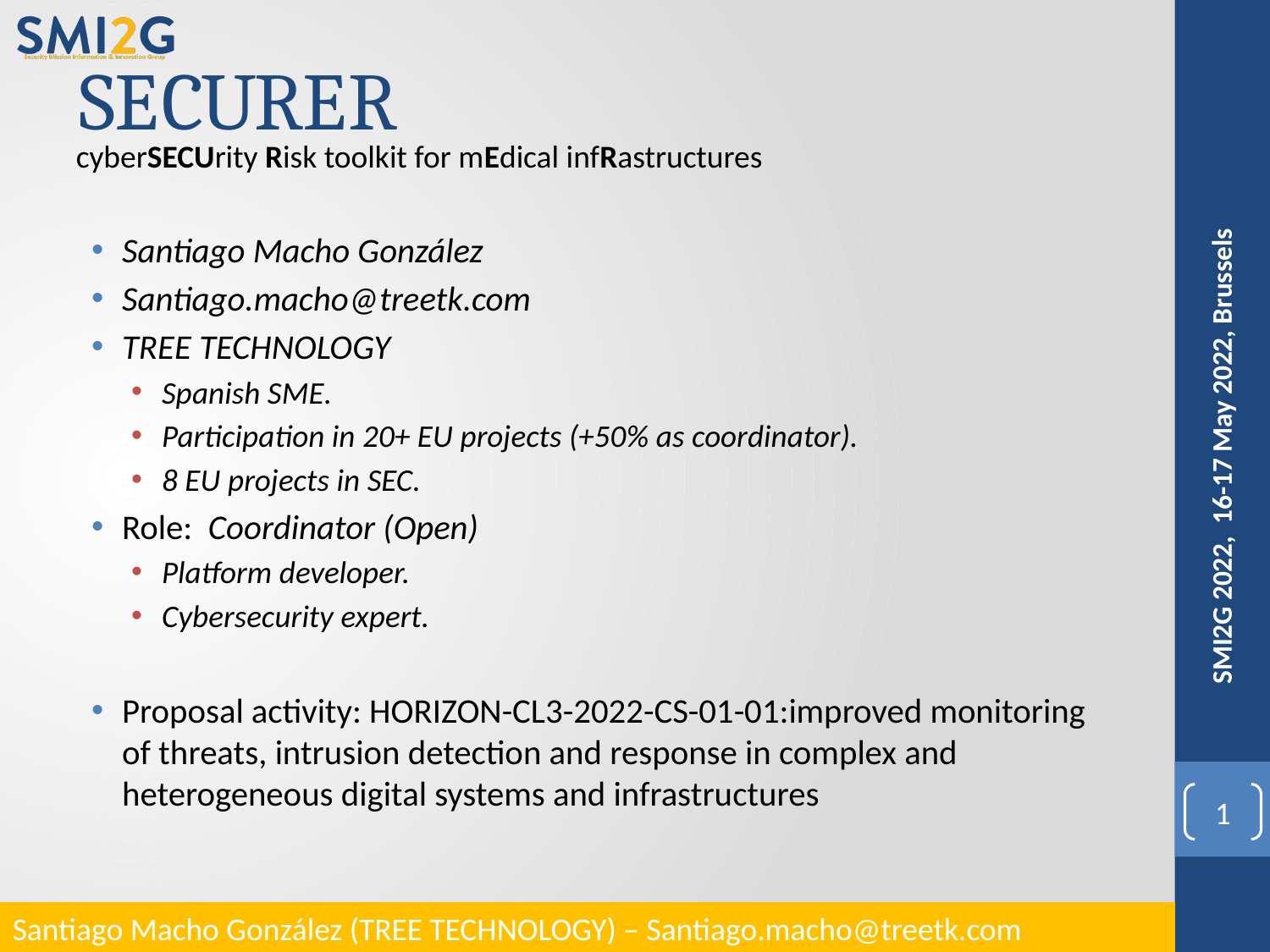

# SECURER
cyberSECUrity Risk toolkit for mEdical infRastructures
Santiago Macho González
Santiago.macho@treetk.com
TREE TECHNOLOGY
Spanish SME.
Participation in 20+ EU projects (+50% as coordinator).
8 EU projects in SEC.
Role:  Coordinator (Open)
Platform developer.
Cybersecurity expert.

Proposal activity: HORIZON-CL3-2022-CS-01-01:improved monitoring of threats, intrusion detection and response in complex and heterogeneous digital systems and infrastructures

SMI2G 2022,  16-17 May 2022, Brussels
1
Santiago Macho González (TREE TECHNOLOGY) – Santiago.macho@treetk.com